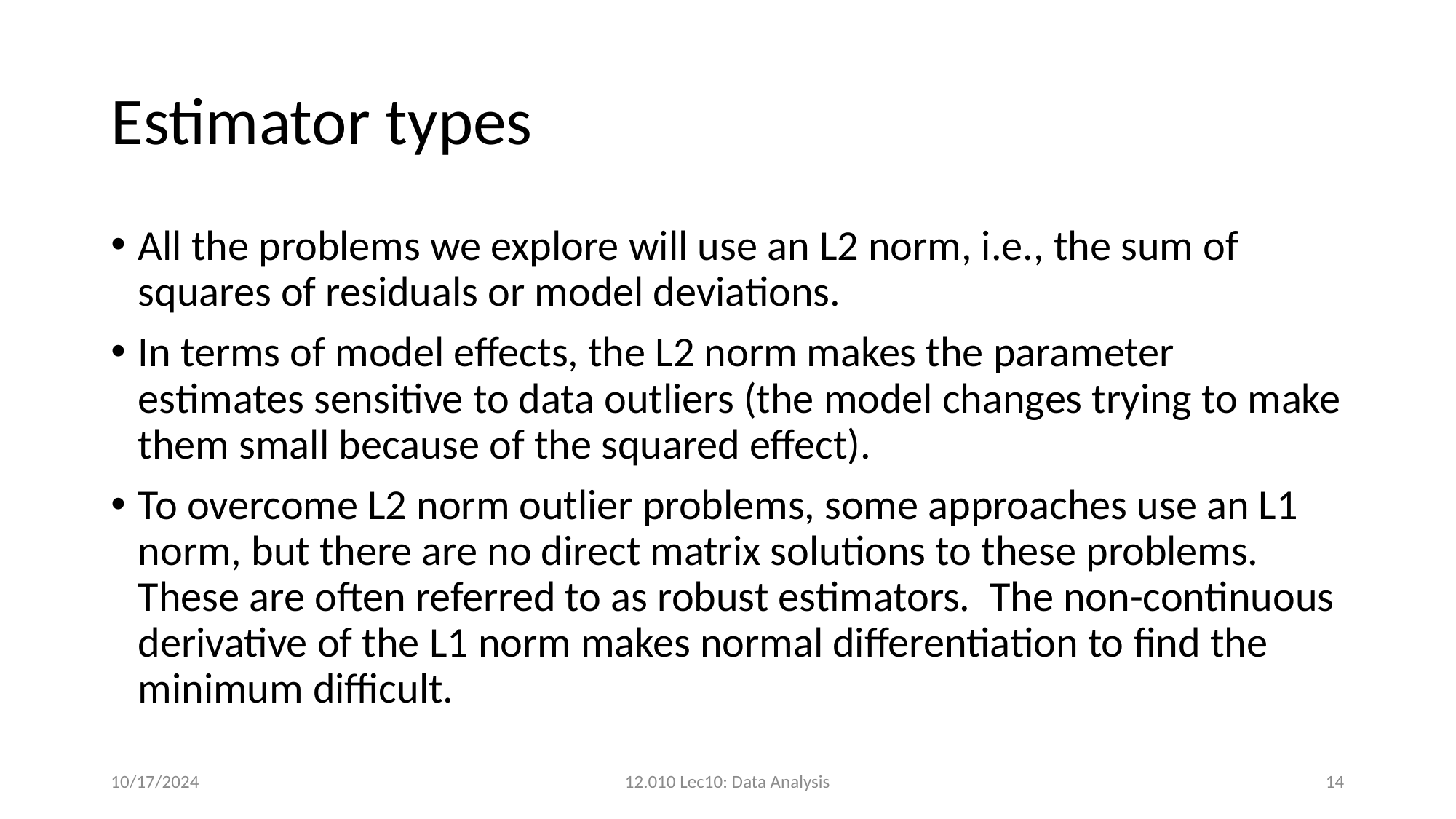

# Estimator types
All the problems we explore will use an L2 norm, i.e., the sum of squares of residuals or model deviations.
In terms of model effects, the L2 norm makes the parameter estimates sensitive to data outliers (the model changes trying to make them small because of the squared effect).
To overcome L2 norm outlier problems, some approaches use an L1 norm, but there are no direct matrix solutions to these problems.  These are often referred to as robust estimators.  The non-continuous derivative of the L1 norm makes normal differentiation to find the minimum difficult.
10/17/2024
12.010 Lec10: Data Analysis
14